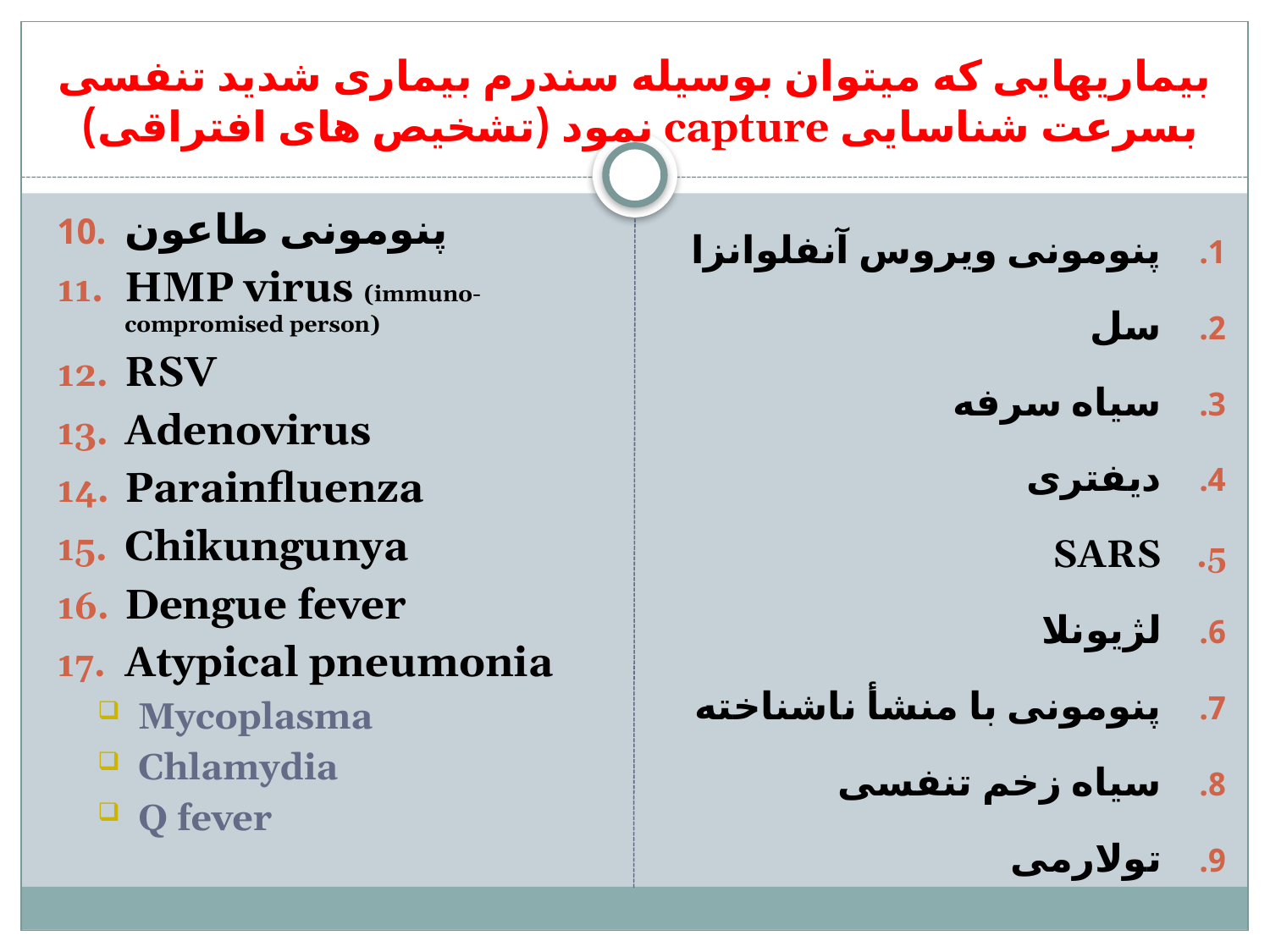

# بیماریهایی که میتوان بوسیله سندرم بیماری شدید تنفسی بسرعت شناسایی capture نمود (تشخیص های افتراقی)
پنومونی طاعون
HMP virus (immuno-compromised person)
RSV
Adenovirus
Parainfluenza
Chikungunya
Dengue fever
Atypical pneumonia
Mycoplasma
Chlamydia
Q fever

پنومونی ویروس آنفلوانزا
سل
سیاه سرفه
دیفتری
SARS
لژیونلا
پنومونی با منشأ ناشناخته
سیاه زخم تنفسی
تولارمی